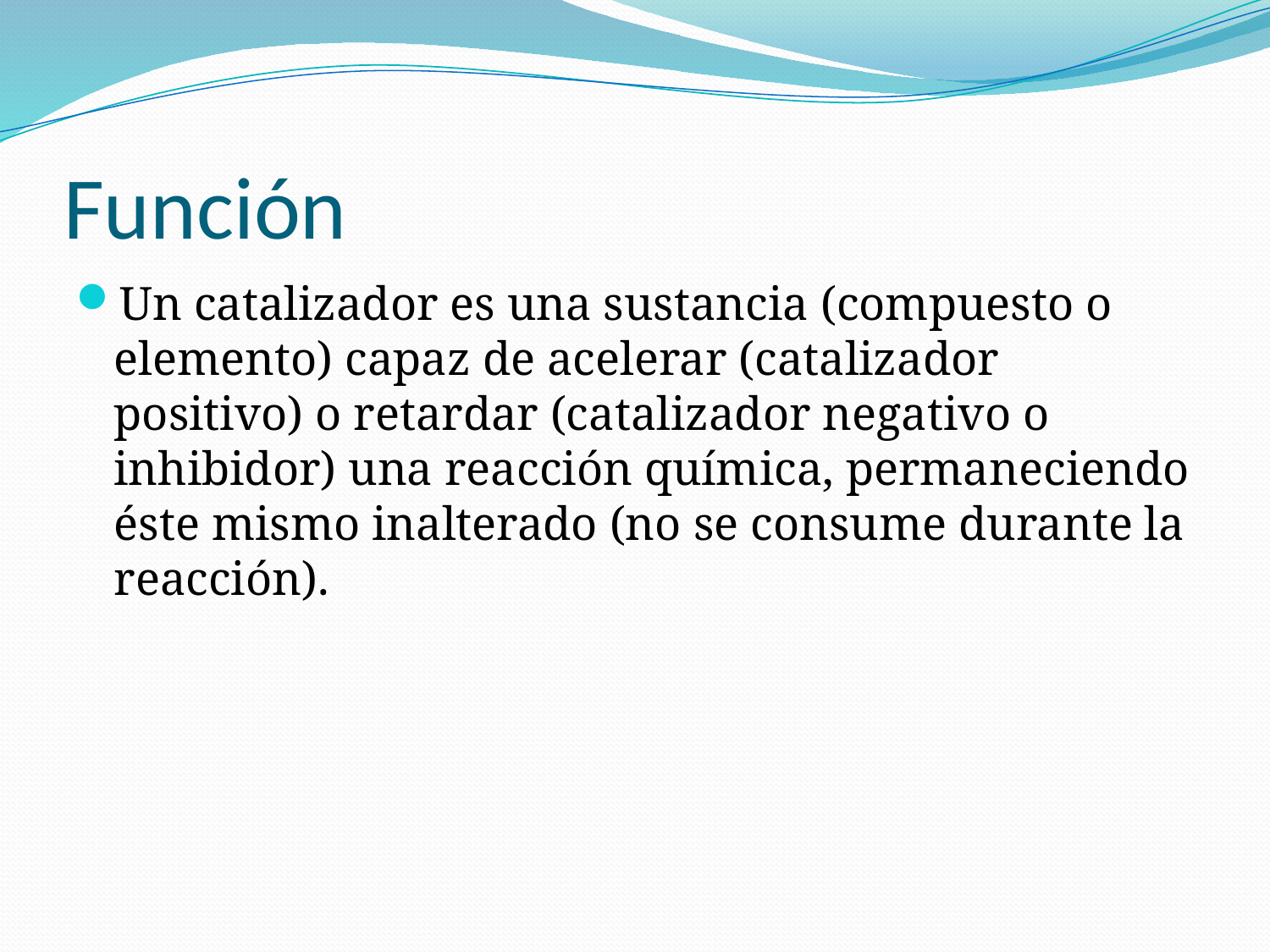

# Función
Un catalizador es una sustancia (compuesto o elemento) capaz de acelerar (catalizador positivo) o retardar (catalizador negativo o inhibidor) una reacción química, permaneciendo éste mismo inalterado (no se consume durante la reacción).